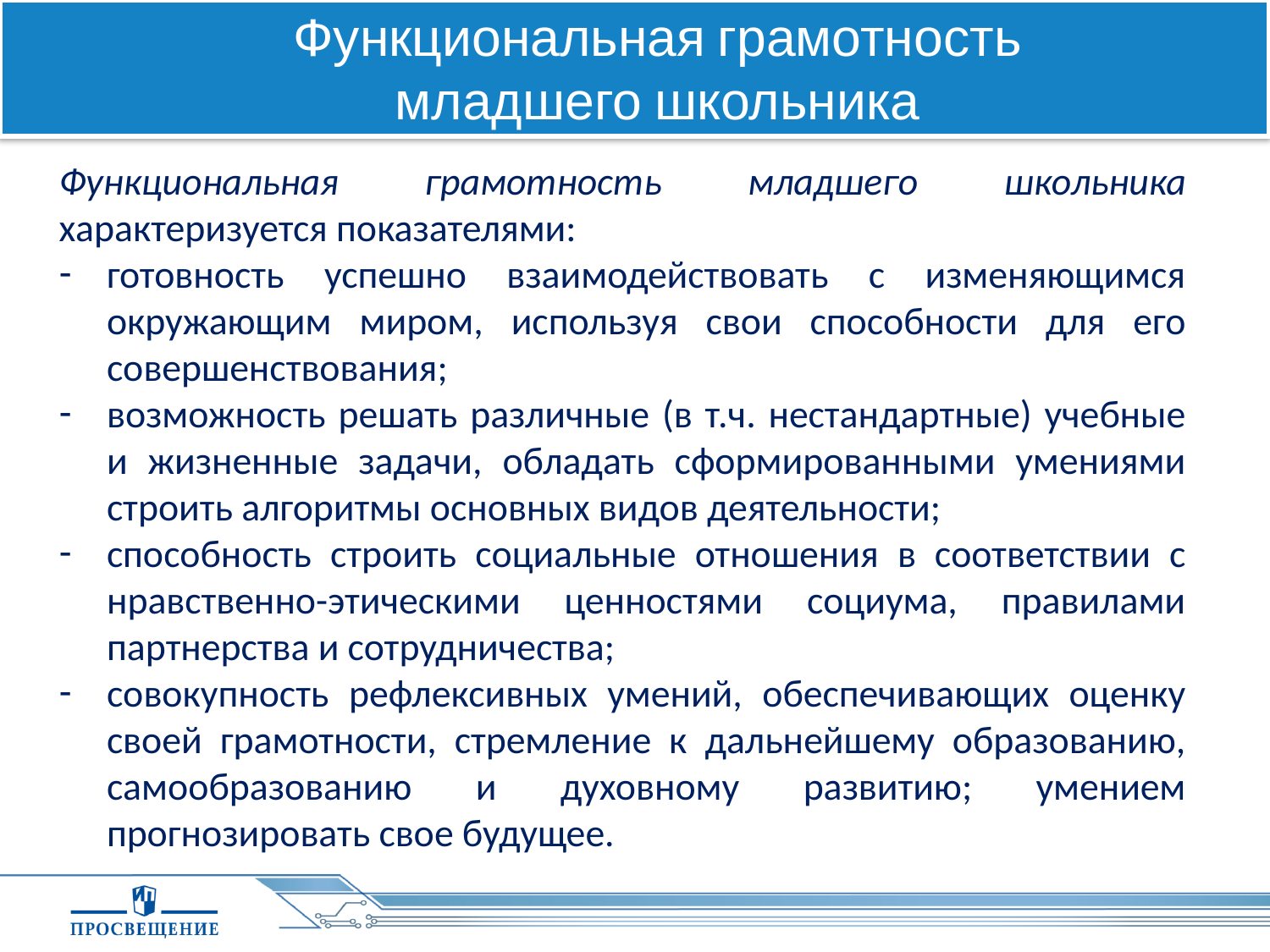

Функциональная грамотность
младшего школьника

Функциональная грамотность младшего школьника характеризуется показателями:
готовность успешно взаимодействовать с изменяющимся окружающим миром, используя свои способности для его совершенствования;
возможность решать различные (в т.ч. нестандартные) учебные и жизненные задачи, обладать сформированными умениями строить алгоритмы основных видов деятельности;
способность строить социальные отношения в соответствии с нравственно-этическими ценностями социума, правилами партнерства и сотрудничества;
совокупность рефлексивных умений, обеспечивающих оценку своей грамотности, стремление к дальнейшему образованию, самообразованию и духовному развитию; умением прогнозировать свое будущее.